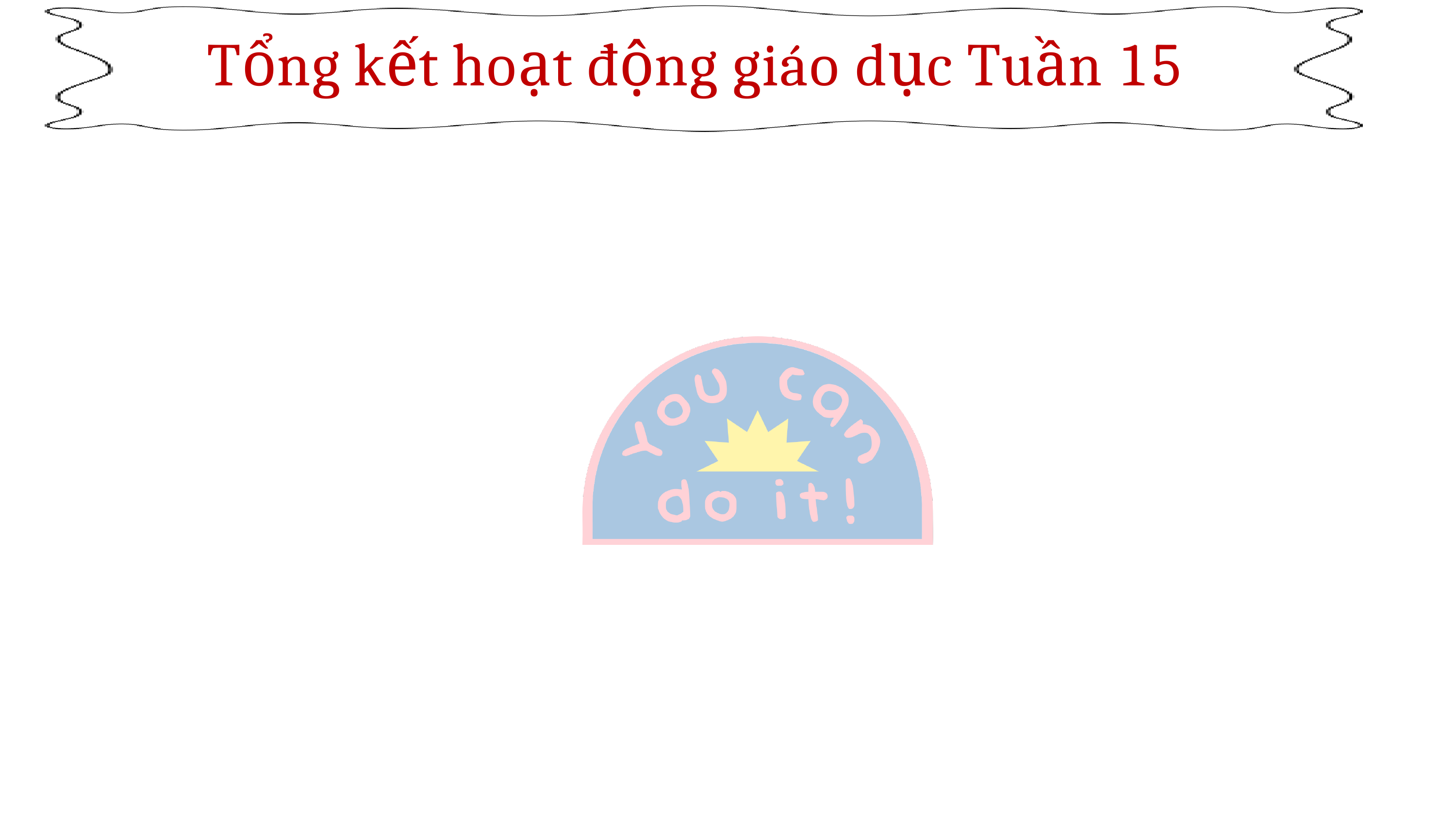

Tổng kết hoạt động giáo dục Tuần 15